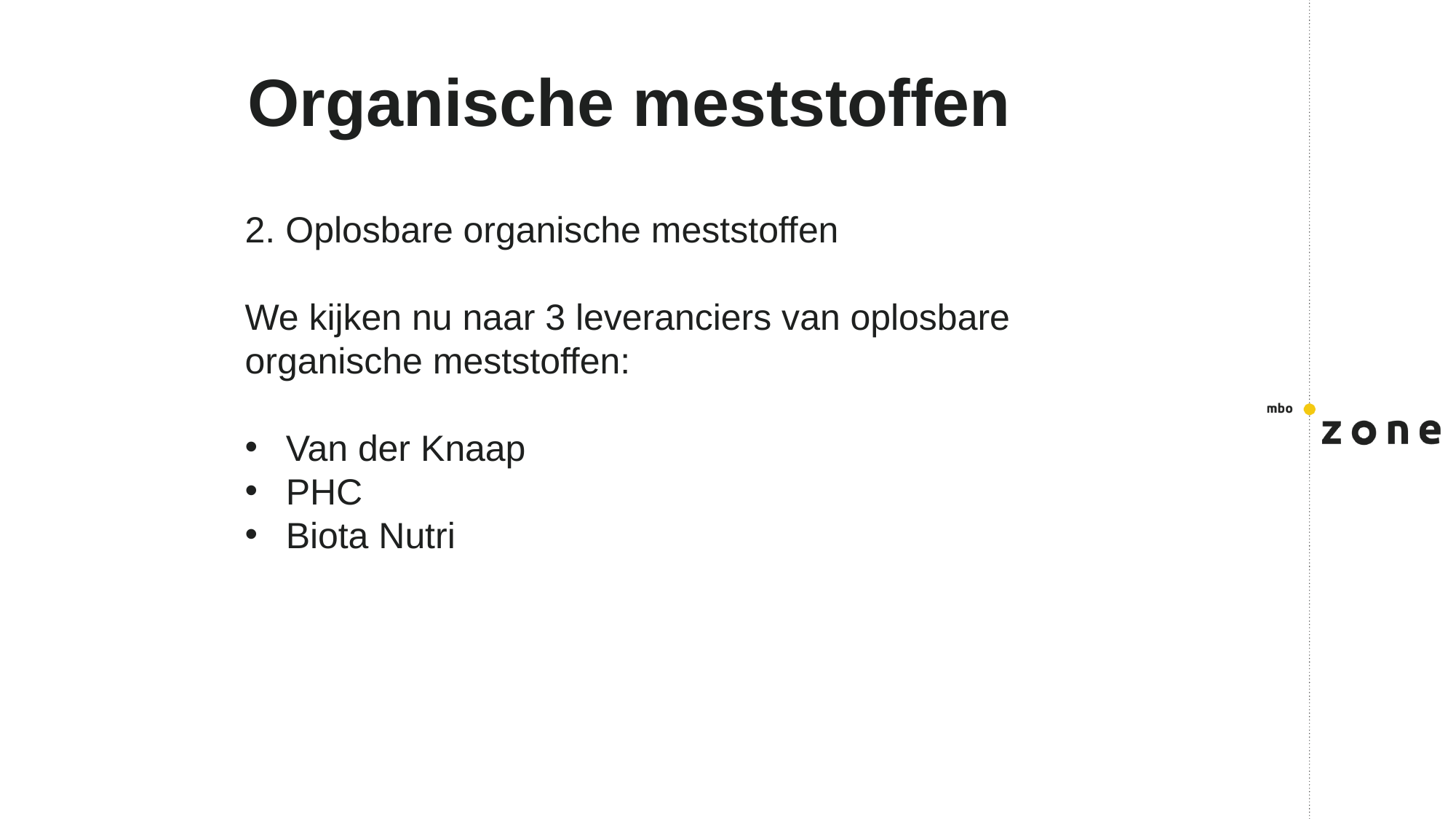

# Organische meststoffen
2. Oplosbare organische meststoffen

We kijken nu naar 3 leveranciers van oplosbare organische meststoffen:

Van der Knaap
PHC
Biota Nutri